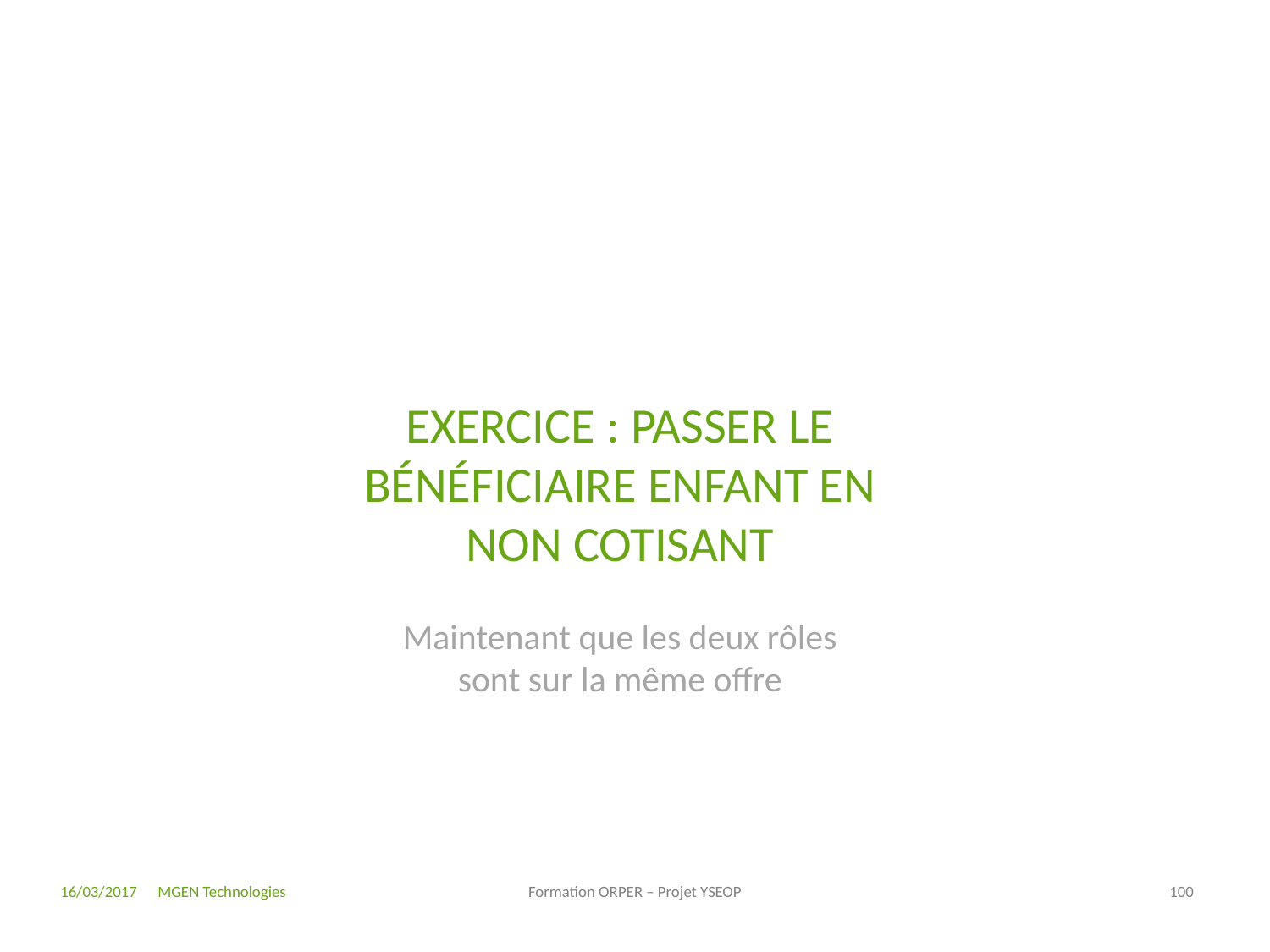

# Exercice : passer le bénéficiaire enfant en non cotisant
Maintenant que les deux rôles sont sur la même offre
16/03/2017
Formation ORPER – Projet YSEOP
100